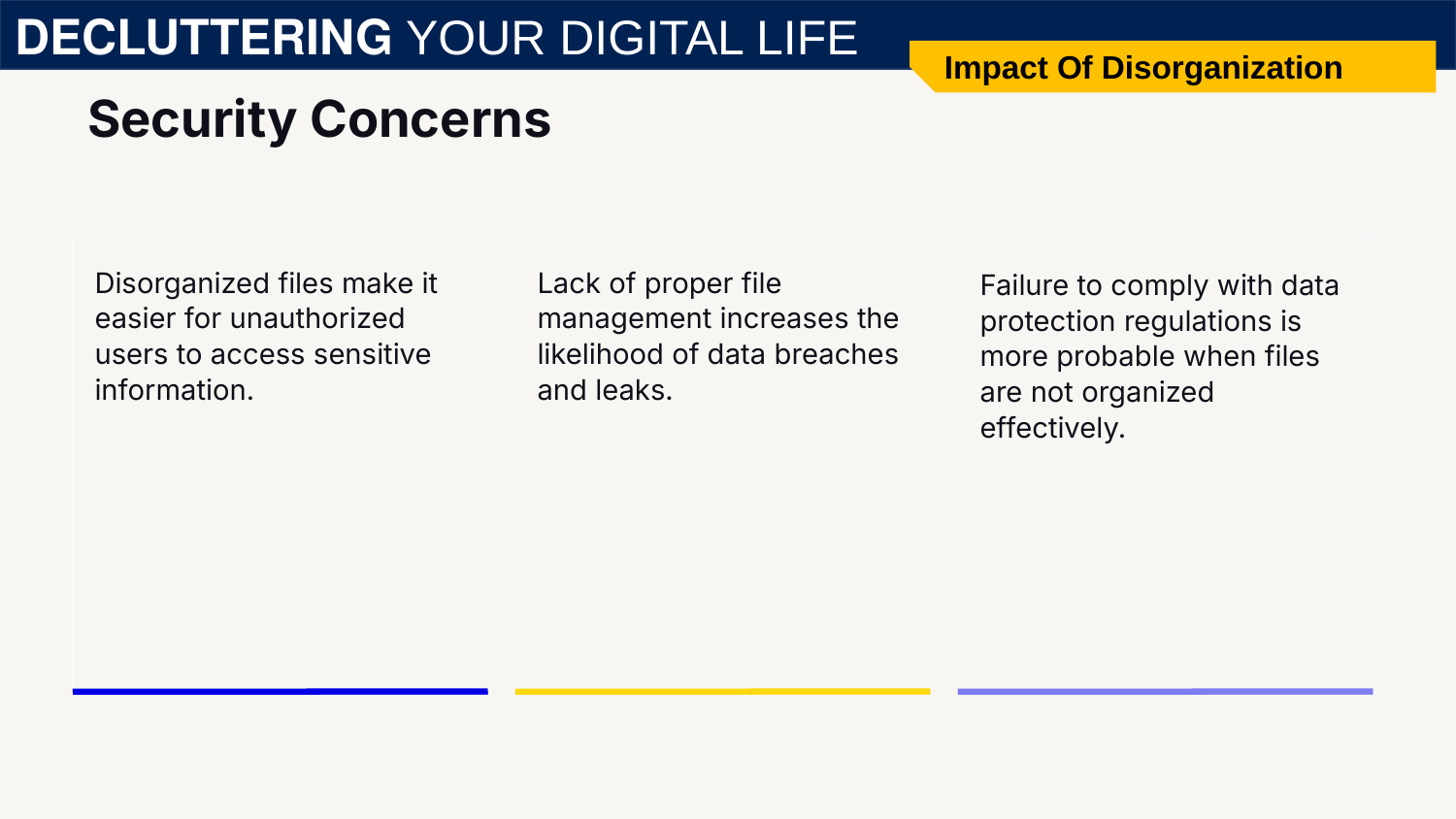

DECLUTTERING YOUR DIGITAL LIFE
Impact Of Disorganization

# Security Concerns
Disorganized files make it easier for unauthorized users to access sensitive information.
Lack of proper file management increases the likelihood of data breaches and leaks.
Failure to comply with data protection regulations is more probable when files are not organized effectively.